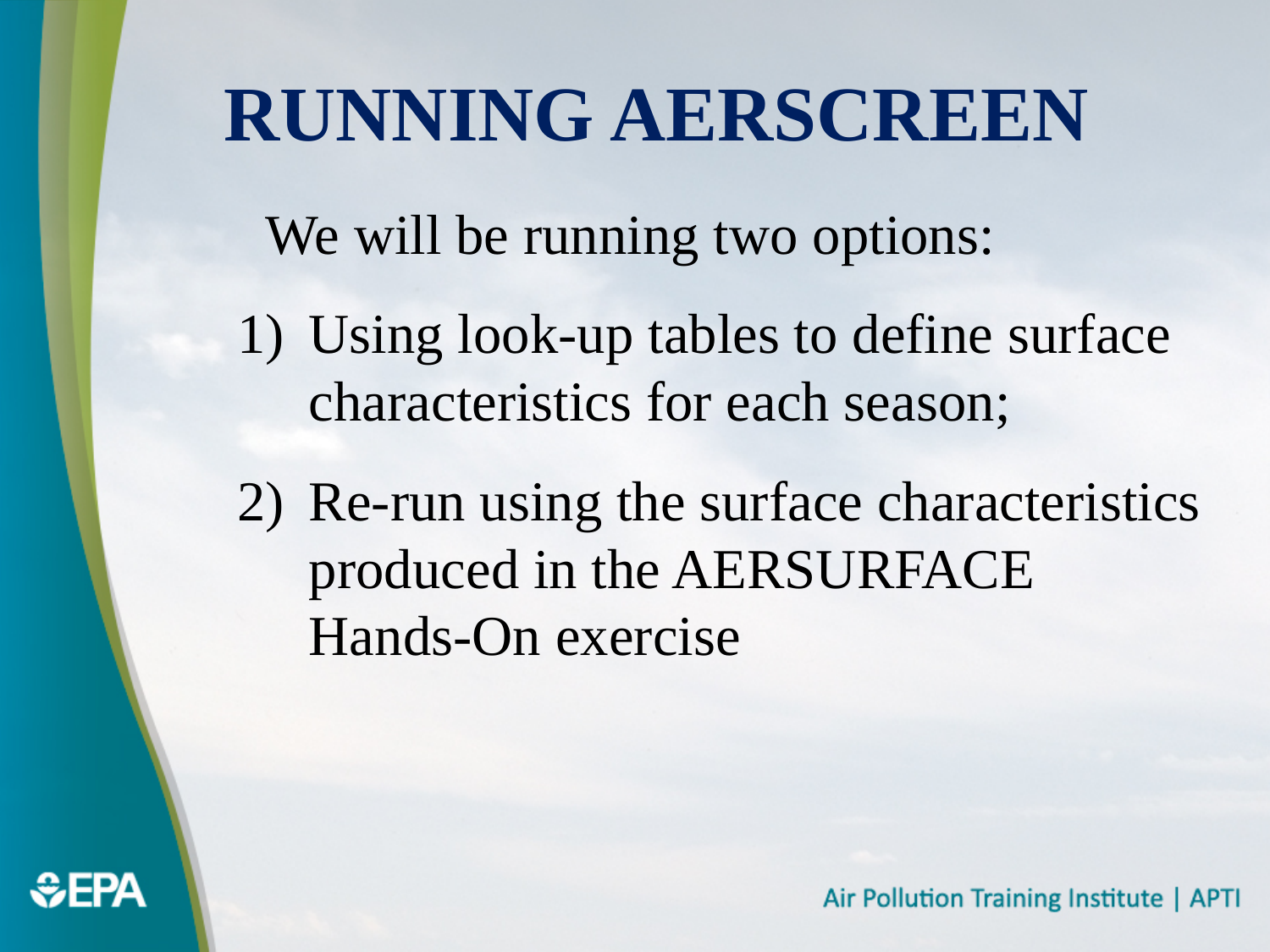

# Running AERSCREEN
  We will be running two options:
Using look-up tables to define surface characteristics for each season;
Re-run using the surface characteristics produced in the AERSURFACE Hands-On exercise